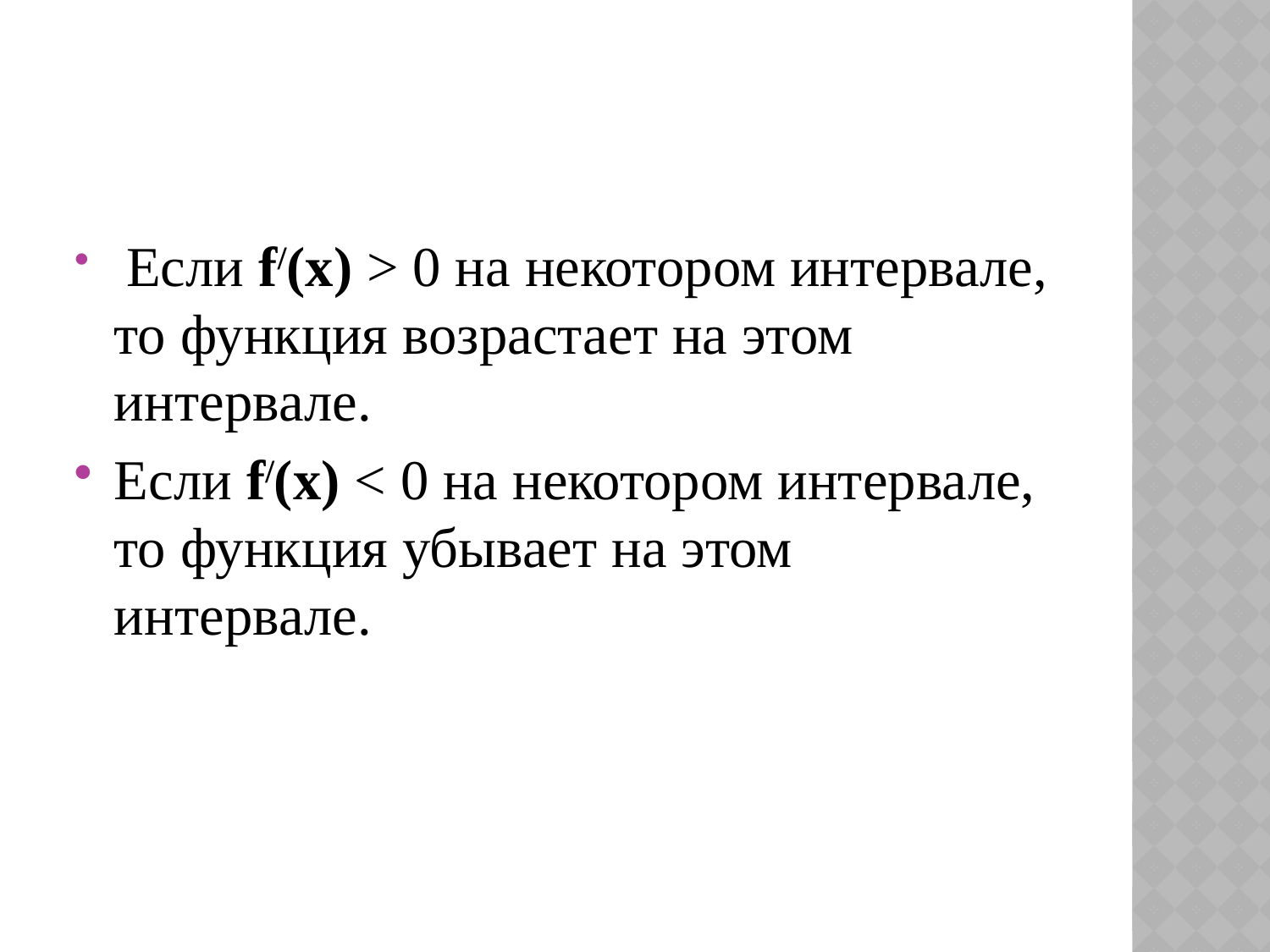

Если f/(x) > 0 на некотором интервале, то функция возрастает на этом интервале.
Если f/(x) < 0 на некотором интервале, то функция убывает на этом интервале.